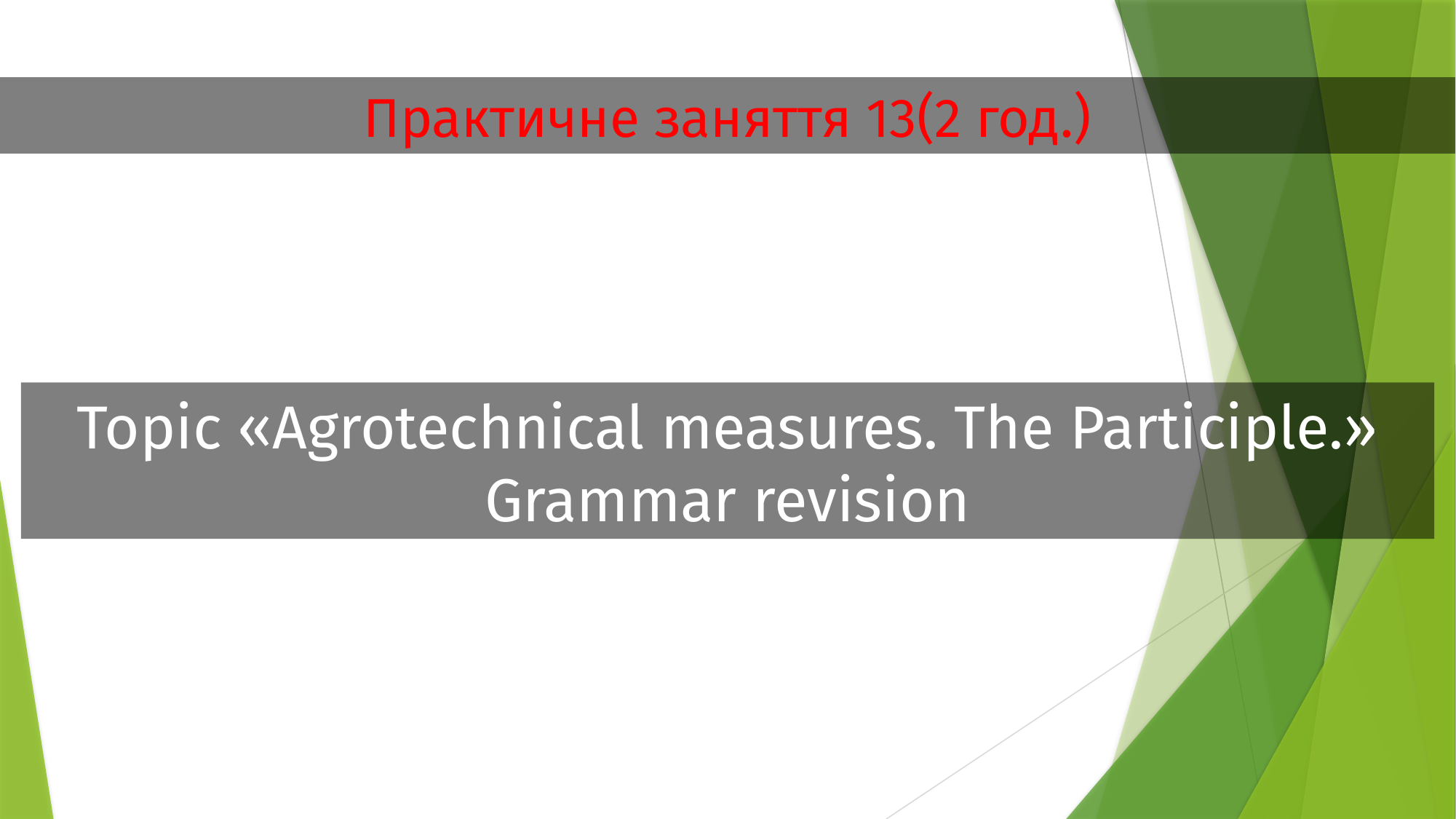

Практичне заняття 13(2 год.)
Topic «Agrotechnical measures. The Participle.» Grammar revision